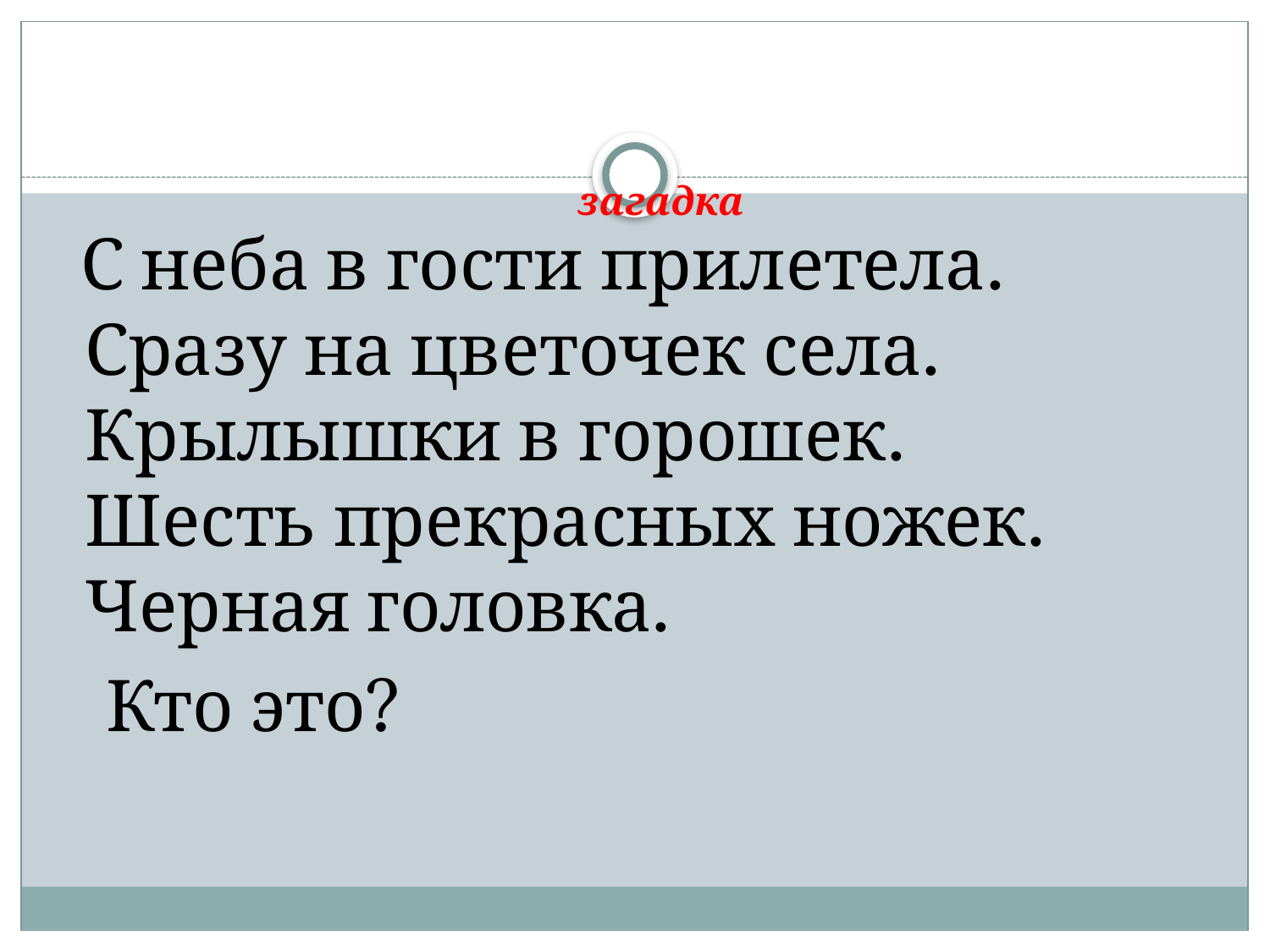

# загадка
   С неба в гости прилетела.
Сразу на цветочек села.
Крылышки в горошек.
Шесть прекрасных ножек.
Черная головка.
   Кто это?